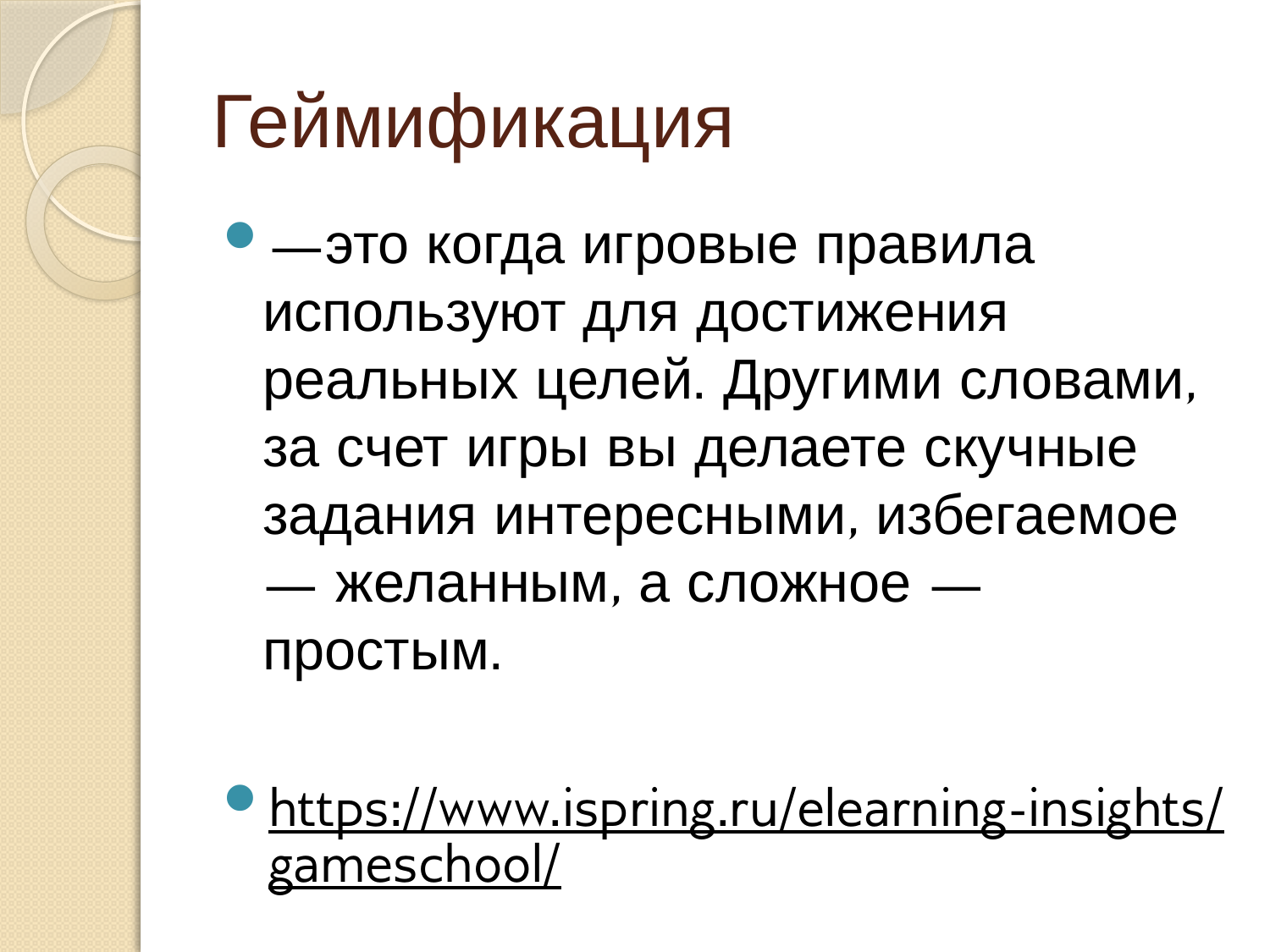

# Геймификация
— это когда игровые правила используют для достижения реальных целей. Другими словами, за счет игры вы делаете скучные задания интересными, избегаемое — желанным, а сложное — простым.

https://www.ispring.ru/elearning-insights/gameschool/